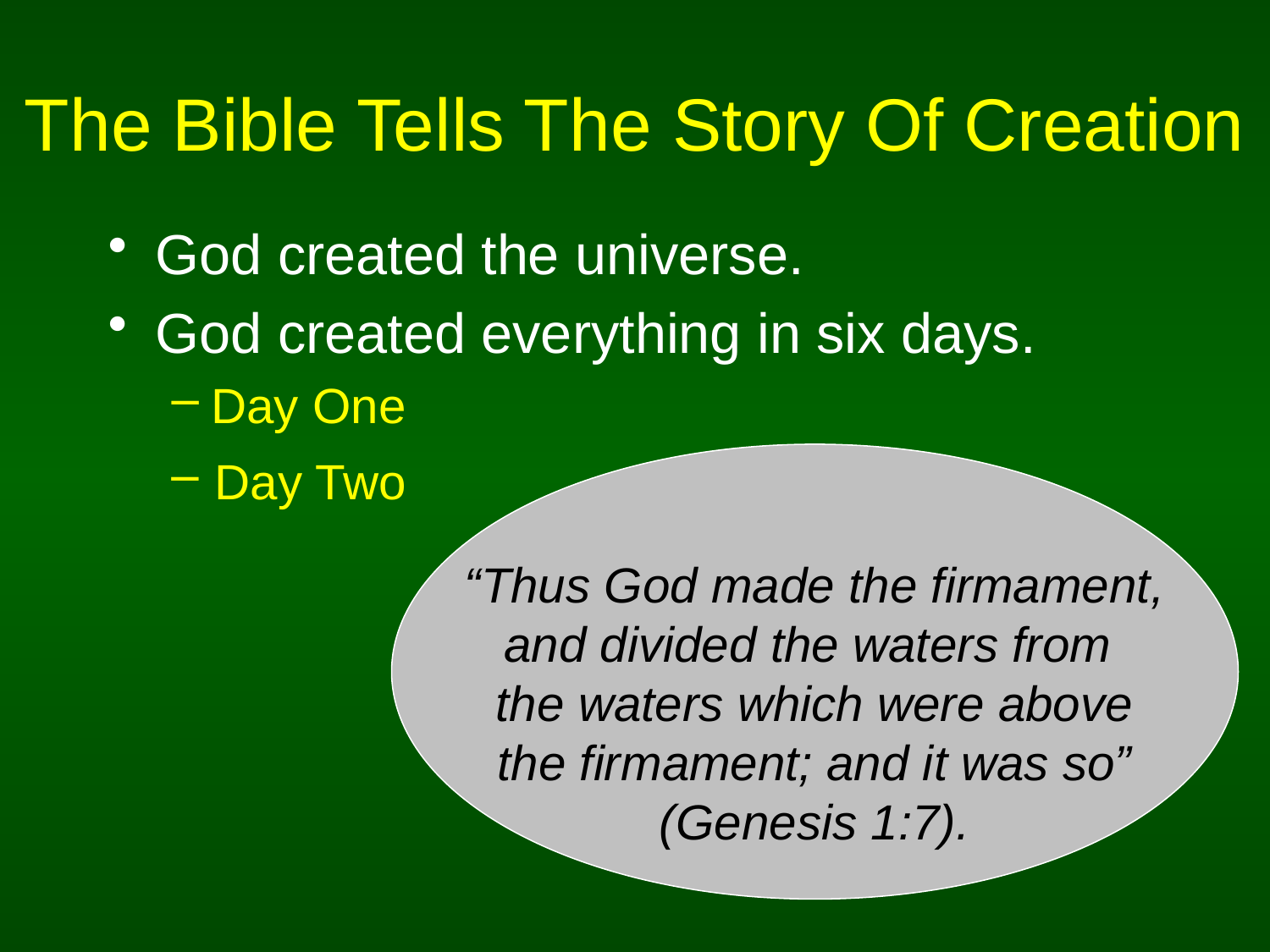

# The Bible Tells The Story Of Creation
God created the universe.
God created everything in six days.
Day One
 Day Two

“Thus God made the firmament,
and divided the waters from
the waters which were above
the firmament; and it was so”
(Genesis 1:7).